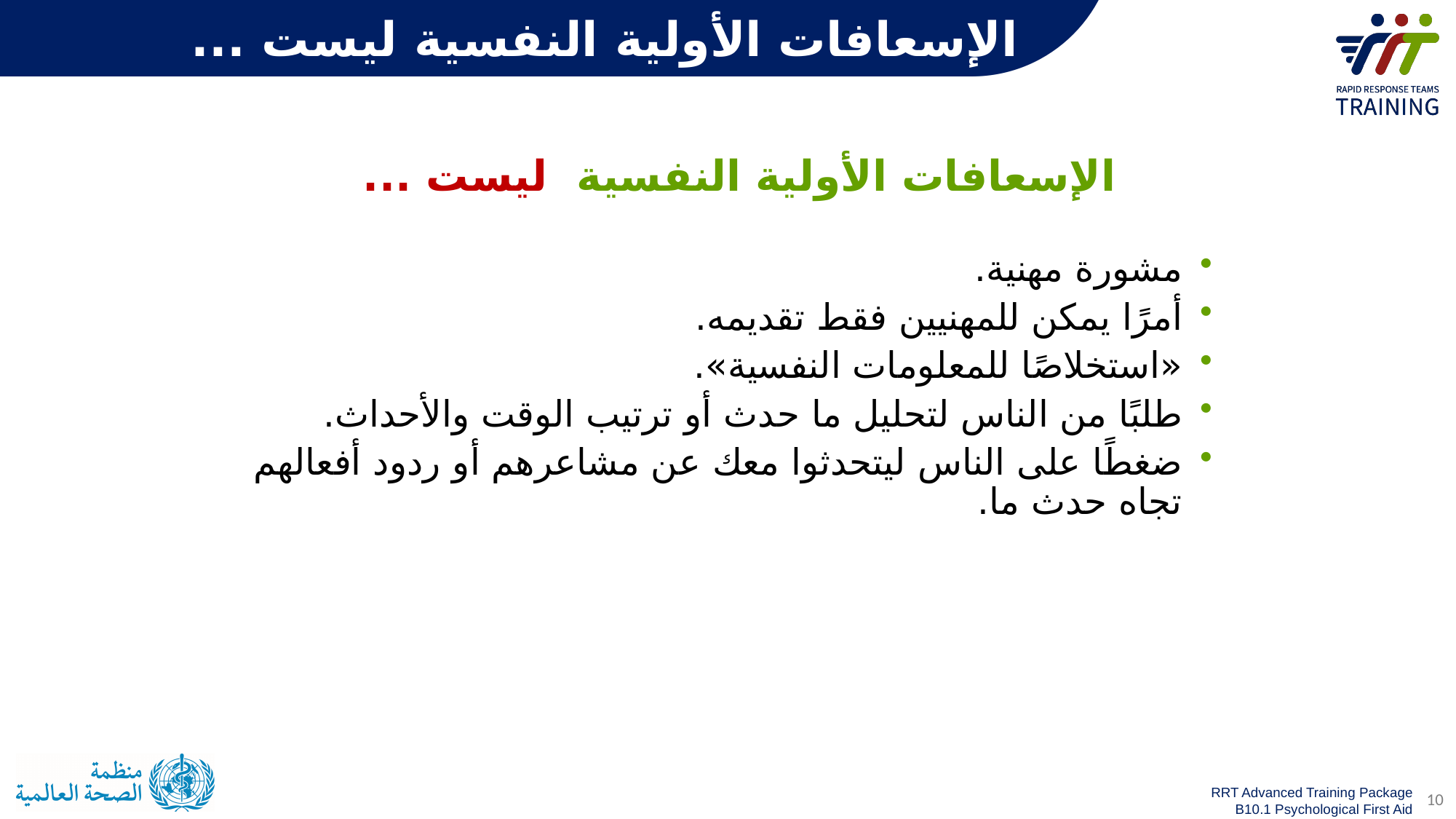

الإسعافات الأولية النفسية ليست ...
الإسعافات الأولية النفسية  ليست ...
مشورة مهنية.
أمرًا يمكن للمهنيين فقط تقديمه.
«استخلاصًا للمعلومات النفسية».
طلبًا من الناس لتحليل ما حدث أو ترتيب الوقت والأحداث.
ضغطًا على الناس ليتحدثوا معك عن مشاعرهم أو ردود أفعالهم تجاه حدث ما.